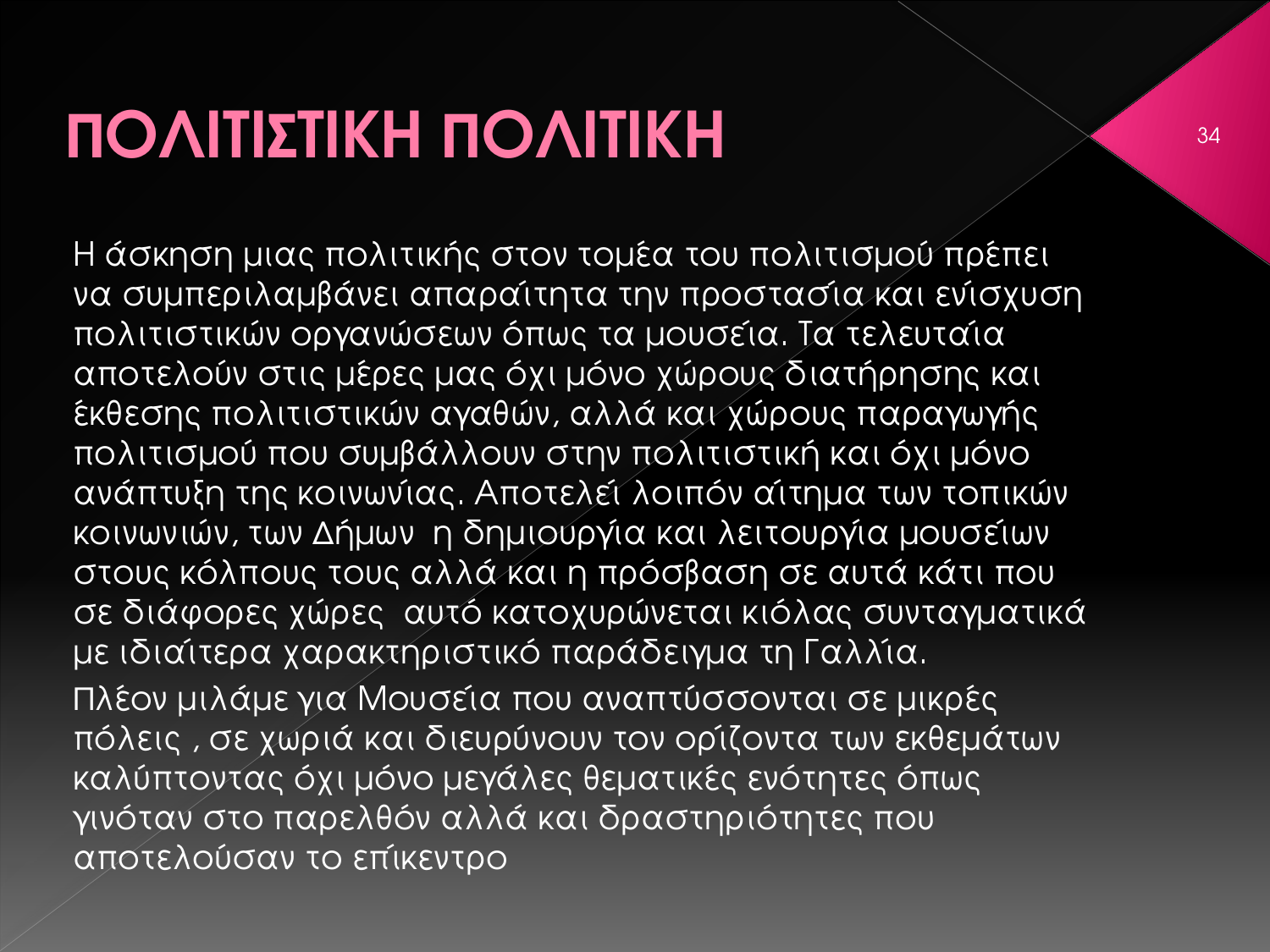

# ΠΟΛΙΤΙΣΤΙΚΗ ΠΟΛΙΤΙΚΗ
34
Η άσκηση μιας πολιτικής στον τομέα του πολιτισμού πρέπει να συμπεριλαμβάνει απαραίτητα την προστασία και ενίσχυση πολιτιστικών οργανώσεων όπως τα μουσεία. Τα τελευταία αποτελούν στις μέρες μας όχι μόνο χώρους διατήρησης και έκθεσης πολιτιστικών αγαθών, αλλά και χώρους παραγωγής πολιτισμού που συμβάλλουν στην πολιτιστική και όχι μόνο ανάπτυξη της κοινωνίας. Αποτελεί λοιπόν αίτημα των τοπικών κοινωνιών, των Δήμων  η δημιουργία και λειτουργία μουσείων στους κόλπους τους αλλά και η πρόσβαση σε αυτά κάτι που σε διάφορες χώρες  αυτό κατοχυρώνεται κιόλας συνταγματικά με ιδιαίτερα χαρακτηριστικό παράδειγμα τη Γαλλία.
Πλέον μιλάμε για Μουσεία που αναπτύσσονται σε μικρές πόλεις , σε χωριά και διευρύνουν τον ορίζοντα των εκθεμάτων καλύπτοντας όχι μόνο μεγάλες θεματικές ενότητες όπως γινόταν στο παρελθόν αλλά και δραστηριότητες που αποτελούσαν το επίκεντρο